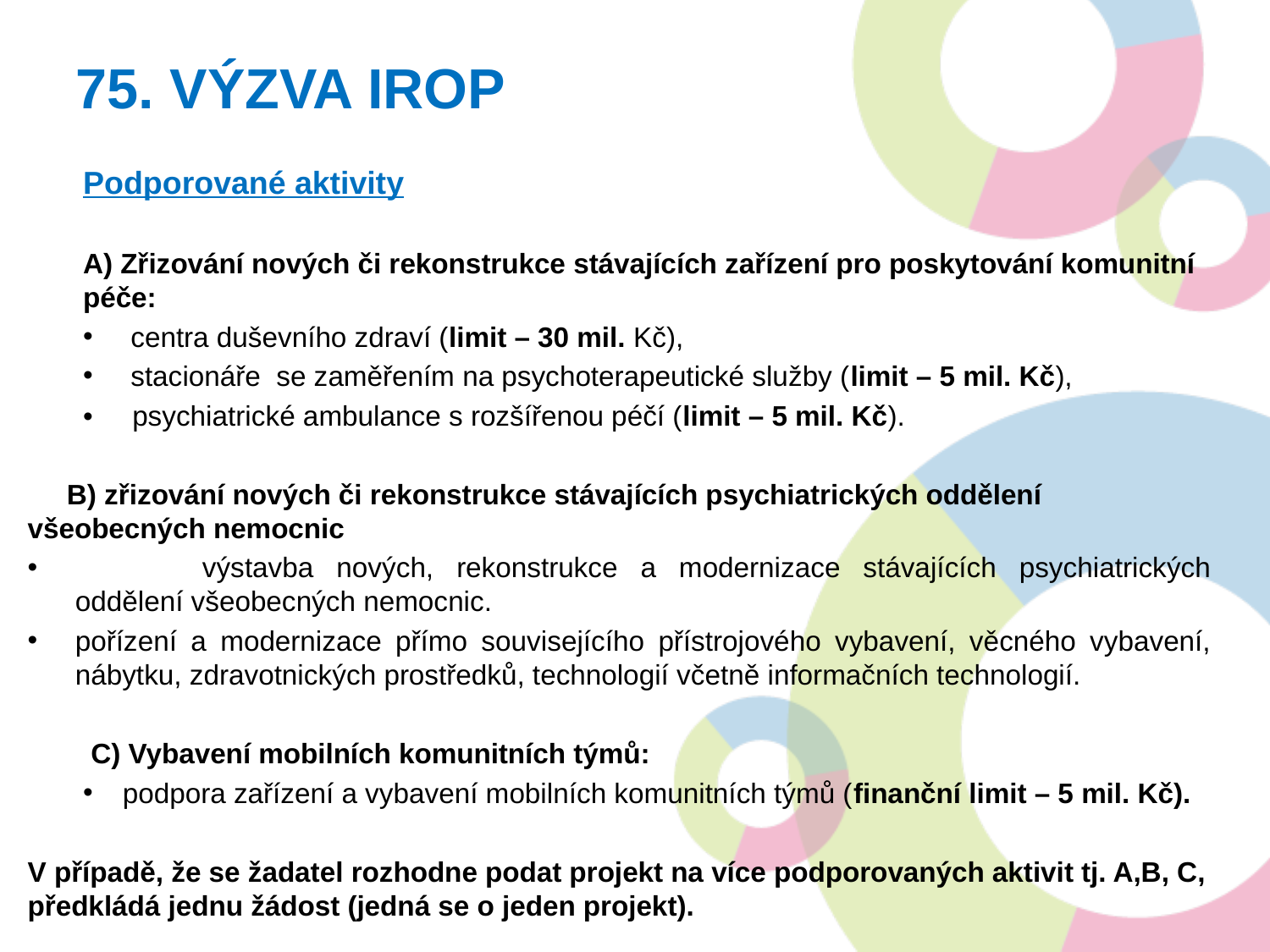

75. Výzva IROP
Podporované aktivity

A) Zřizování nových či rekonstrukce stávajících zařízení pro poskytování komunitní péče:
 centra duševního zdraví (limit – 30 mil. Kč),
 stacionáře  se zaměřením na psychoterapeutické služby (limit – 5 mil. Kč),
•     psychiatrické ambulance s rozšířenou péčí (limit – 5 mil. Kč).

     B) zřizování nových či rekonstrukce stávajících psychiatrických oddělení   	všeobecných nemocnic
	výstavba nových, rekonstrukce a modernizace stávajících psychiatrických oddělení všeobecných nemocnic.
pořízení a modernizace přímo souvisejícího přístrojového vybavení, věcného vybavení, nábytku, zdravotnických prostředků, technologií včetně informačních technologií.

 C) Vybavení mobilních komunitních týmů:
podpora zařízení a vybavení mobilních komunitních týmů (finanční limit – 5 mil. Kč).

V případě, že se žadatel rozhodne podat projekt na více podporovaných aktivit tj. A,B, C, předkládá jednu žádost (jedná se o jeden projekt).